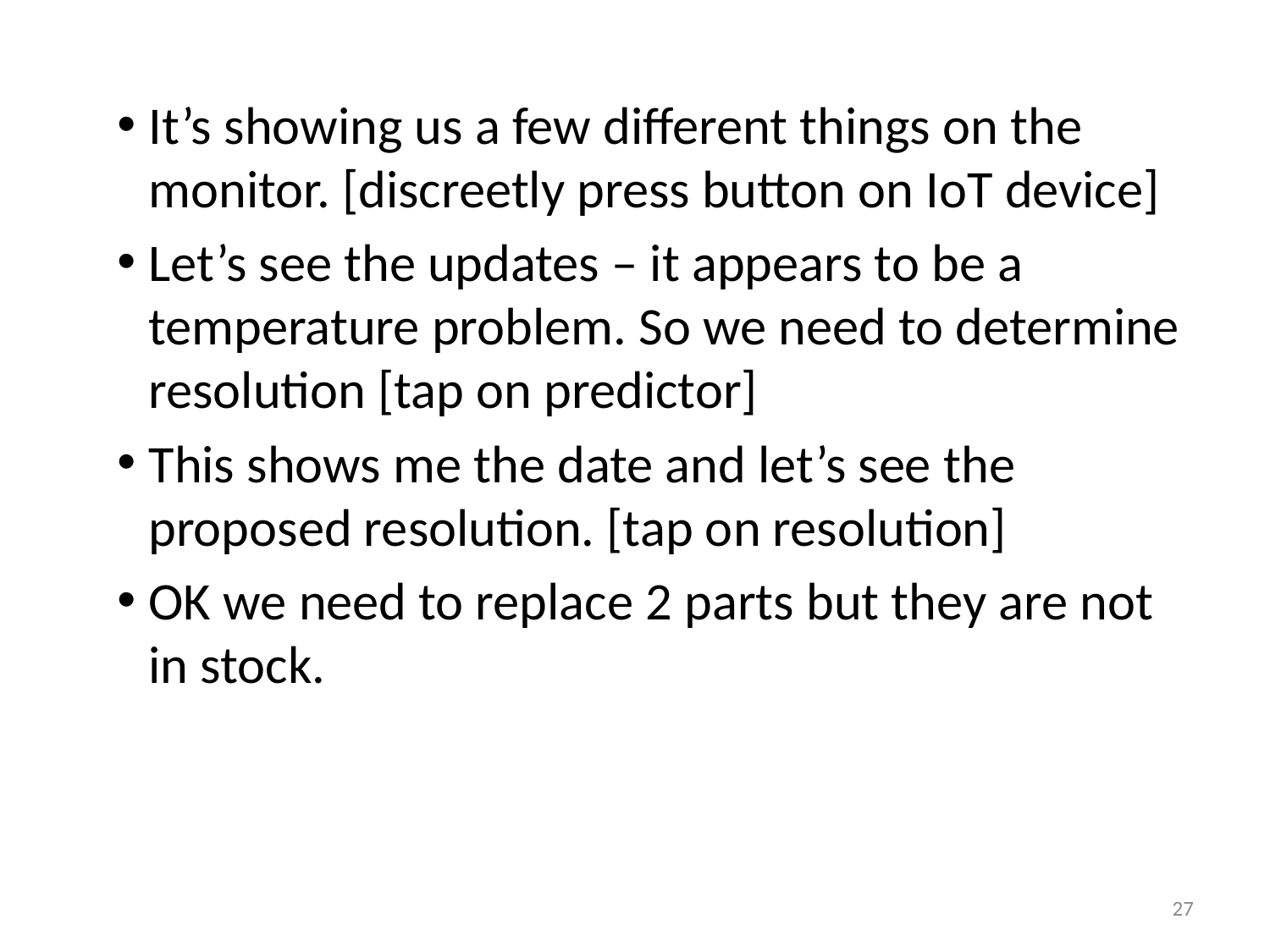

It’s showing us a few different things on the monitor. [discreetly press button on IoT device]
Let’s see the updates – it appears to be a temperature problem. So we need to determine resolution [tap on predictor]
This shows me the date and let’s see the proposed resolution. [tap on resolution]
OK we need to replace 2 parts but they are not in stock.

27